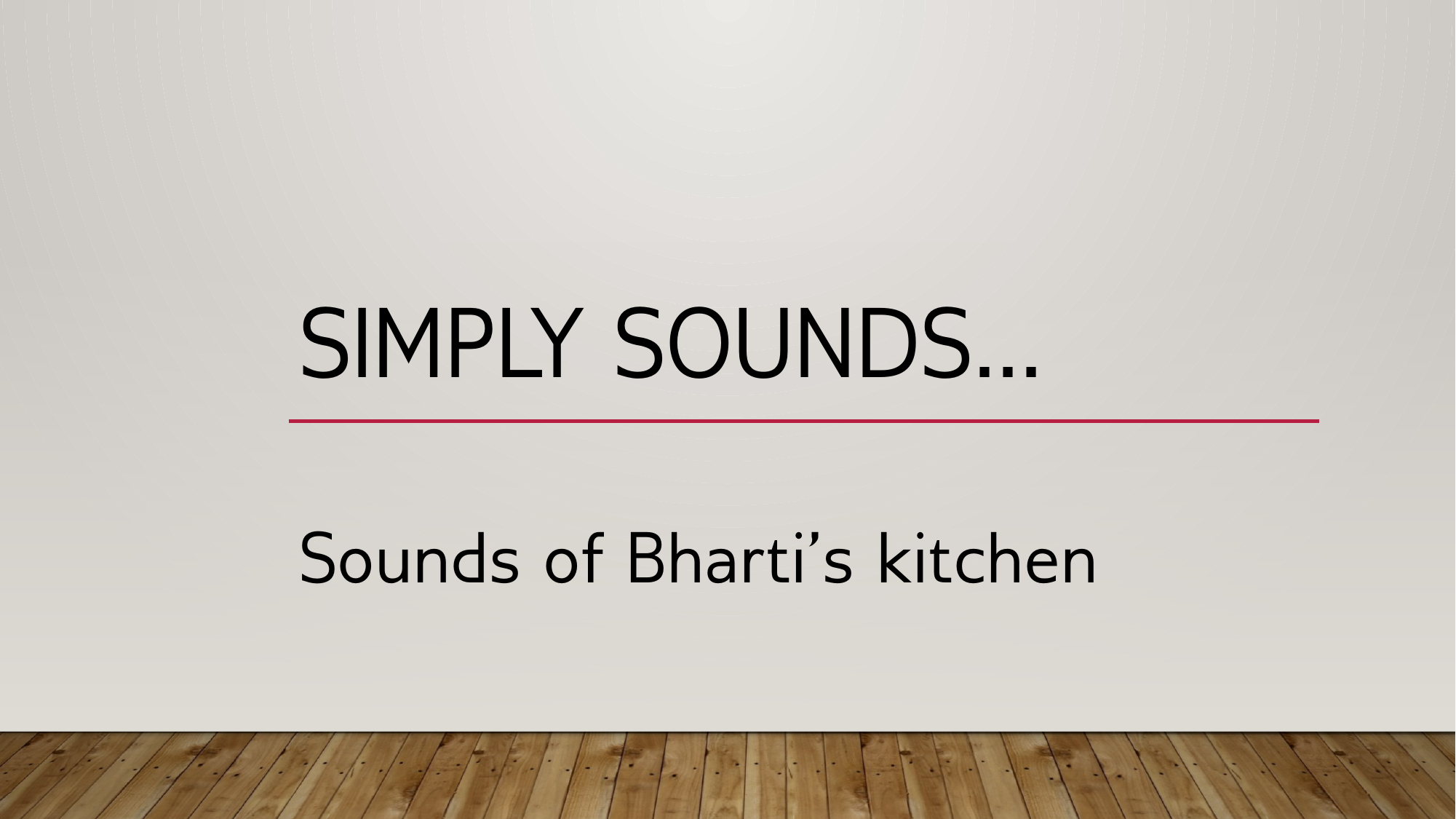

# Simply sounds…
Sounds of Bharti’s kitchen